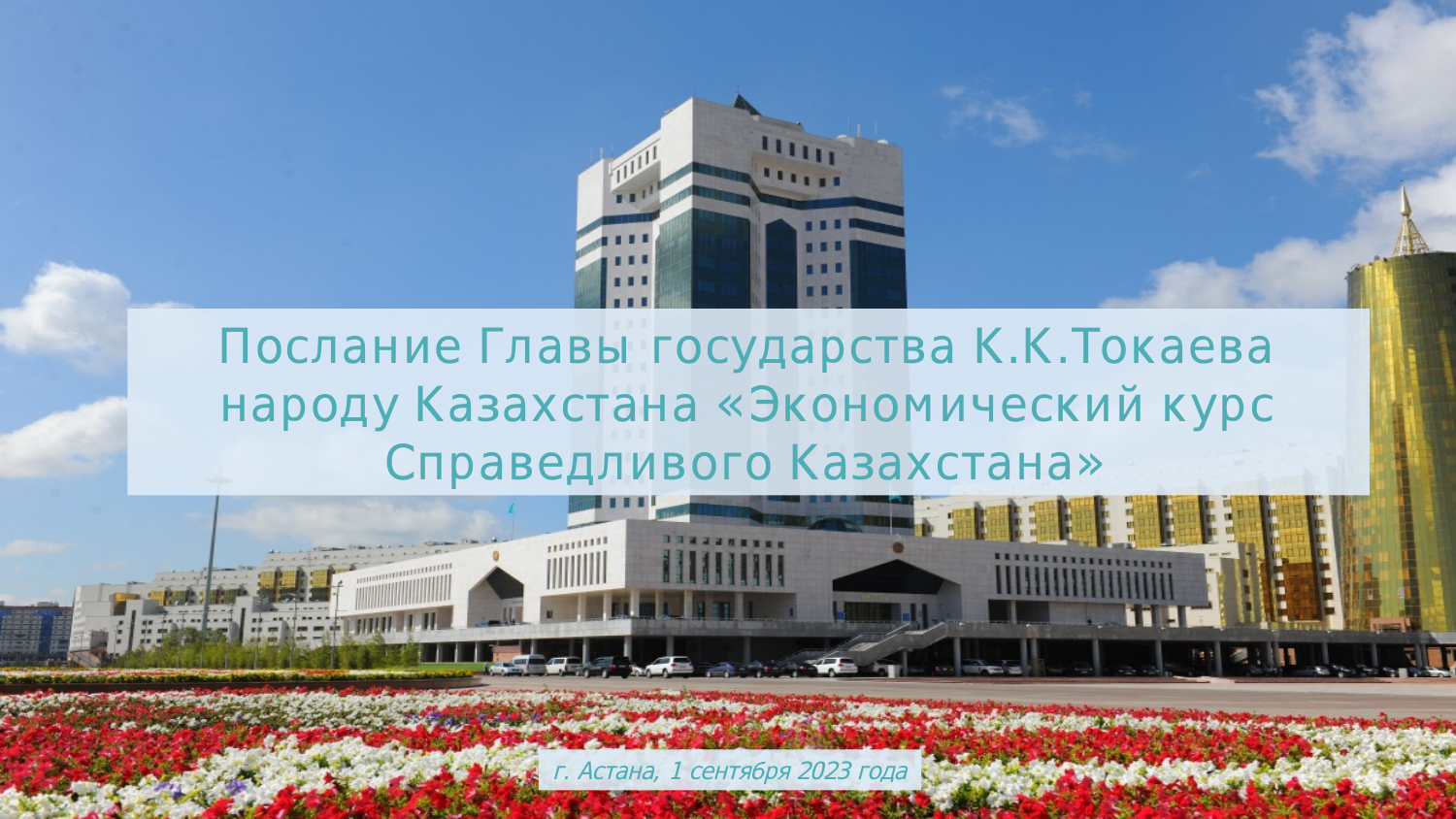

Послание Главы государства К.К.Токаева народу Казахстана «Экономический курс Справедливого Казахстана»
г. Астана, 1 сентября 2023 года